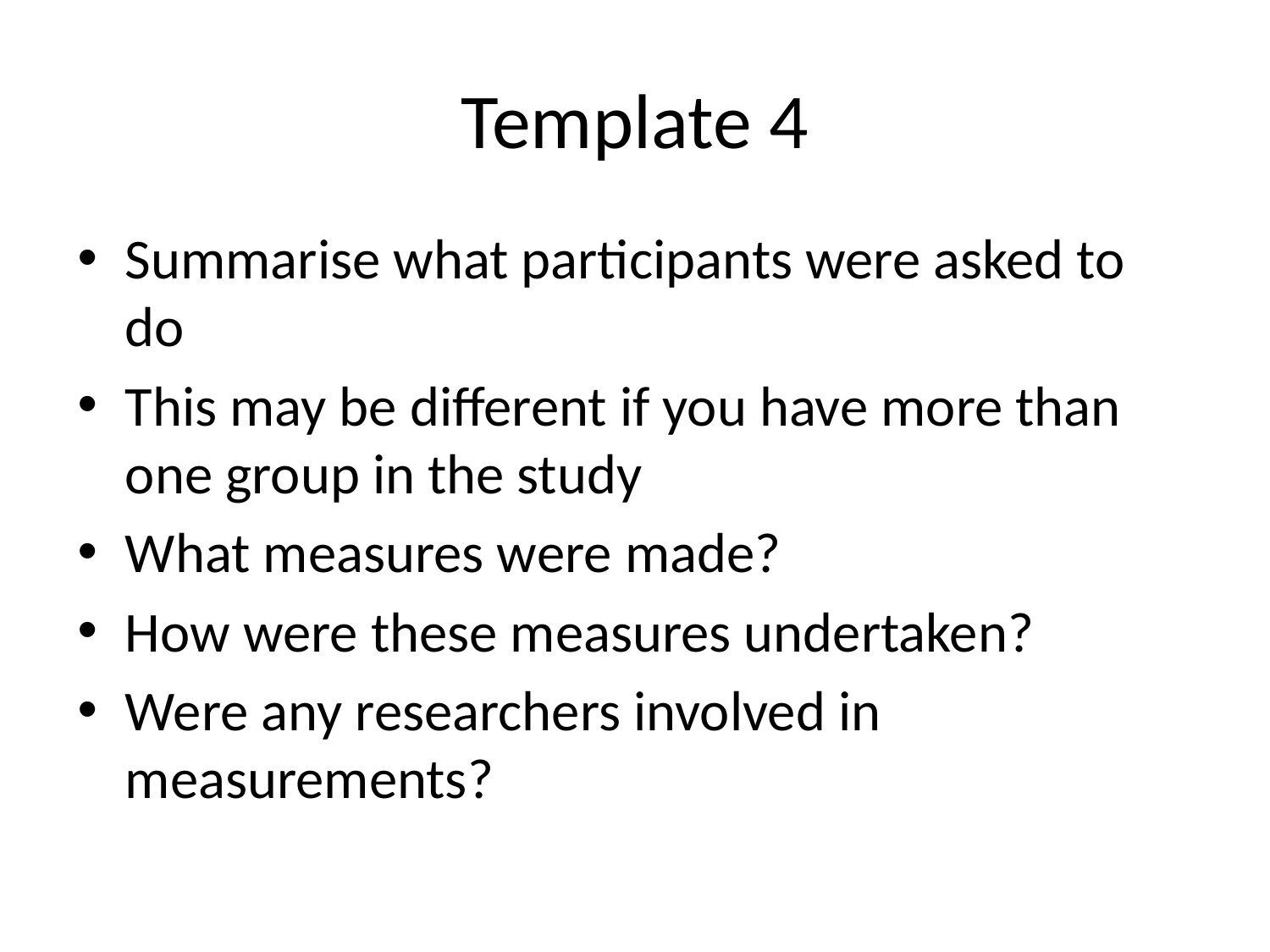

# Template 4
Summarise what participants were asked to do
This may be different if you have more than one group in the study
What measures were made?
How were these measures undertaken?
Were any researchers involved in measurements?